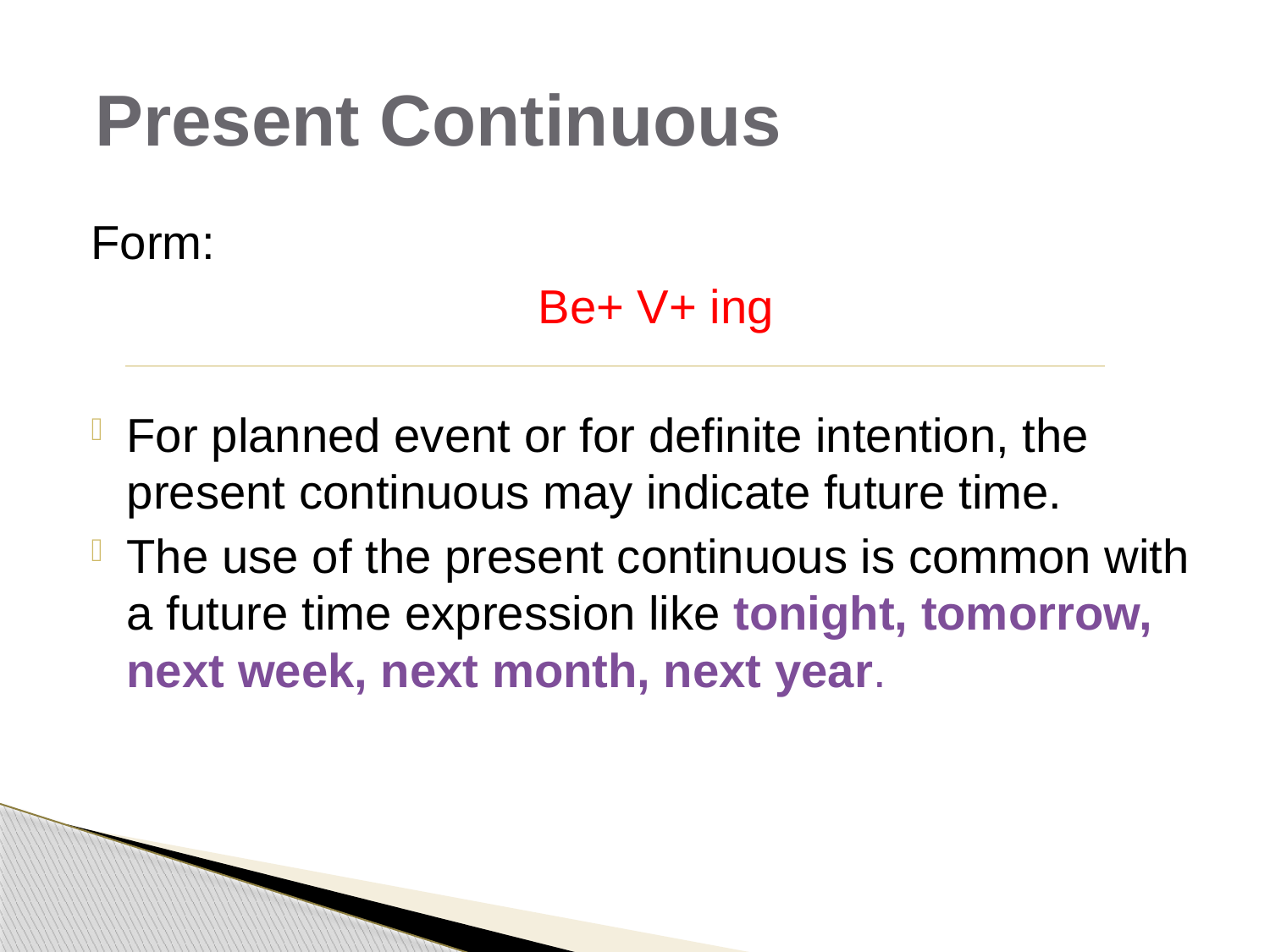

# Present Continuous
Form:
    Be+ V+ ing

For planned event or for definite intention, the present continuous may indicate future time.
The use of the present continuous is common with a future time expression like tonight, tomorrow, next week, next month, next year.